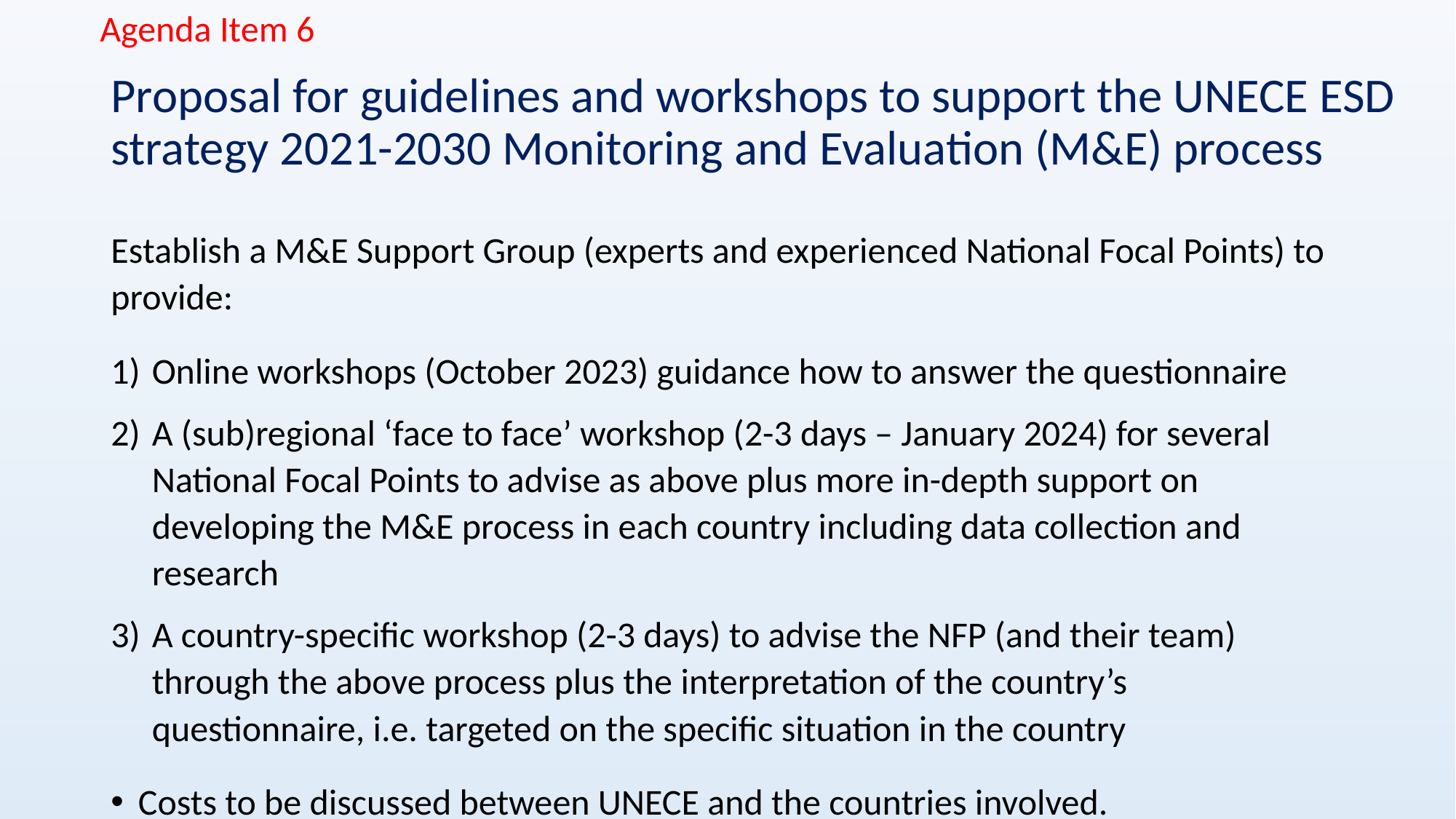

Agenda Item 6
# Proposal for guidelines and workshops to support the UNECE ESD strategy 2021-2030 Monitoring and Evaluation (M&E) process
Establish a M&E Support Group (experts and experienced National Focal Points) to provide:
Online workshops (October 2023) guidance how to answer the questionnaire
A (sub)regional ‘face to face’ workshop (2-3 days – January 2024) for several National Focal Points to advise as above plus more in-depth support on developing the M&E process in each country including data collection and research
A country-specific workshop (2-3 days) to advise the NFP (and their team) through the above process plus the interpretation of the country’s questionnaire, i.e. targeted on the specific situation in the country
Costs to be discussed between UNECE and the countries involved.